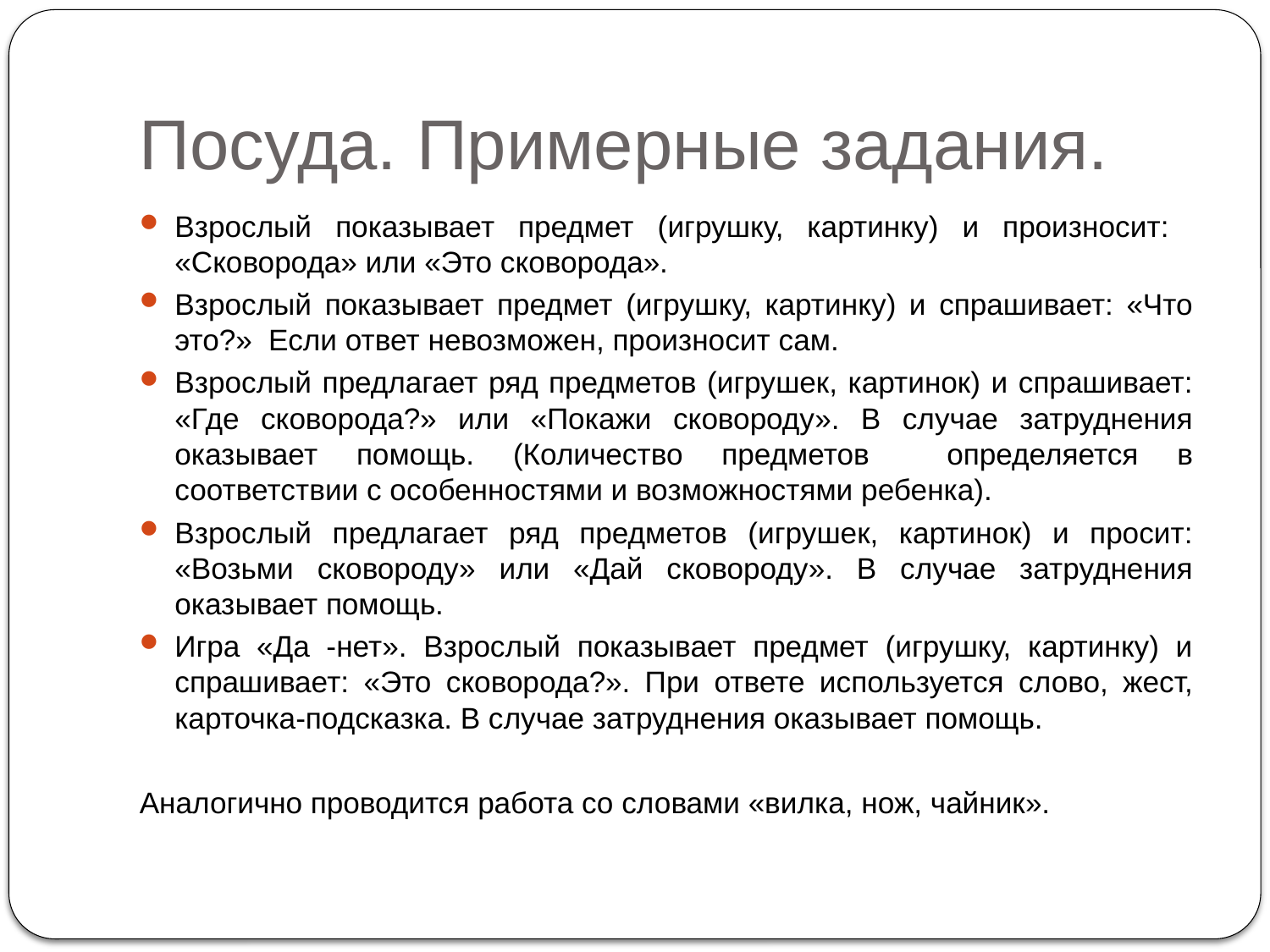

# Посуда. Примерные задания.
Взрослый показывает предмет (игрушку, картинку) и произносит:  «Сковорода» или «Это сковорода».
Взрослый показывает предмет (игрушку, картинку) и спрашивает: «Что это?»  Если ответ невозможен, произносит сам.
Взрослый предлагает ряд предметов (игрушек, картинок) и спрашивает: «Где сковорода?» или «Покажи сковороду». В случае затруднения оказывает помощь. (Количество предметов  определяется в соответствии с особенностями и возможностями ребенка).
Взрослый предлагает ряд предметов (игрушек, картинок) и просит: «Возьми сковороду» или «Дай сковороду». В случае затруднения оказывает помощь.
Игра «Да -нет». Взрослый показывает предмет (игрушку, картинку) и спрашивает: «Это сковорода?». При ответе используется слово, жест, карточка-подсказка. В случае затруднения оказывает помощь.

Аналогично проводится работа со словами «вилка, нож, чайник».